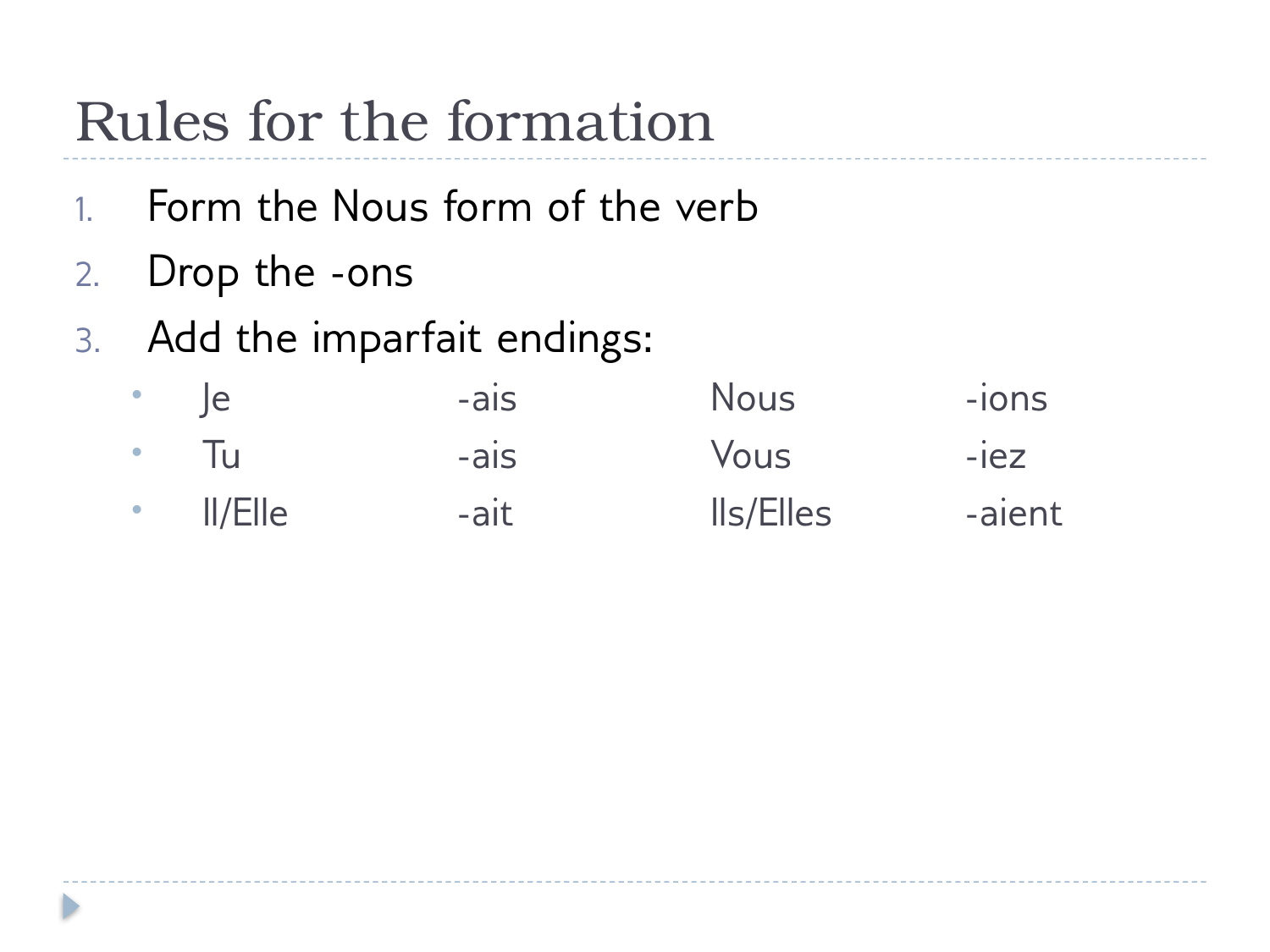

# Rules for the formation
Form the Nous form of the verb
Drop the -ons
Add the imparfait endings:
Je 		-ais		Nous 		-ions
Tu		-ais		Vous		-iez
Il/Elle		-ait		Ils/Elles 	-aient